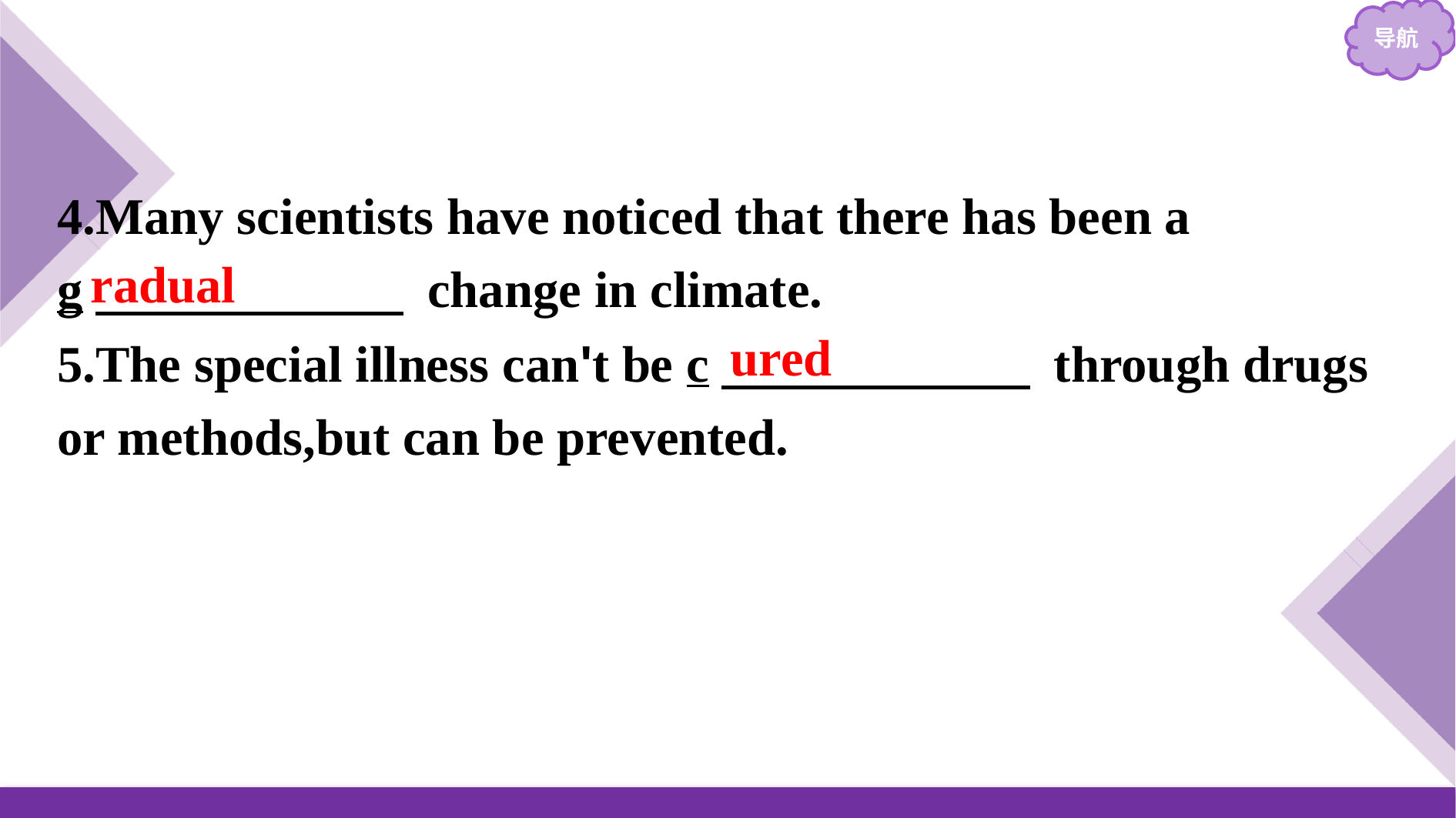

4.Many scientists have noticed that there has been a
g　　　　　　 change in climate.
5.The special illness can't be c　　　　　　 through drugs or methods,but can be prevented.
radual
ured